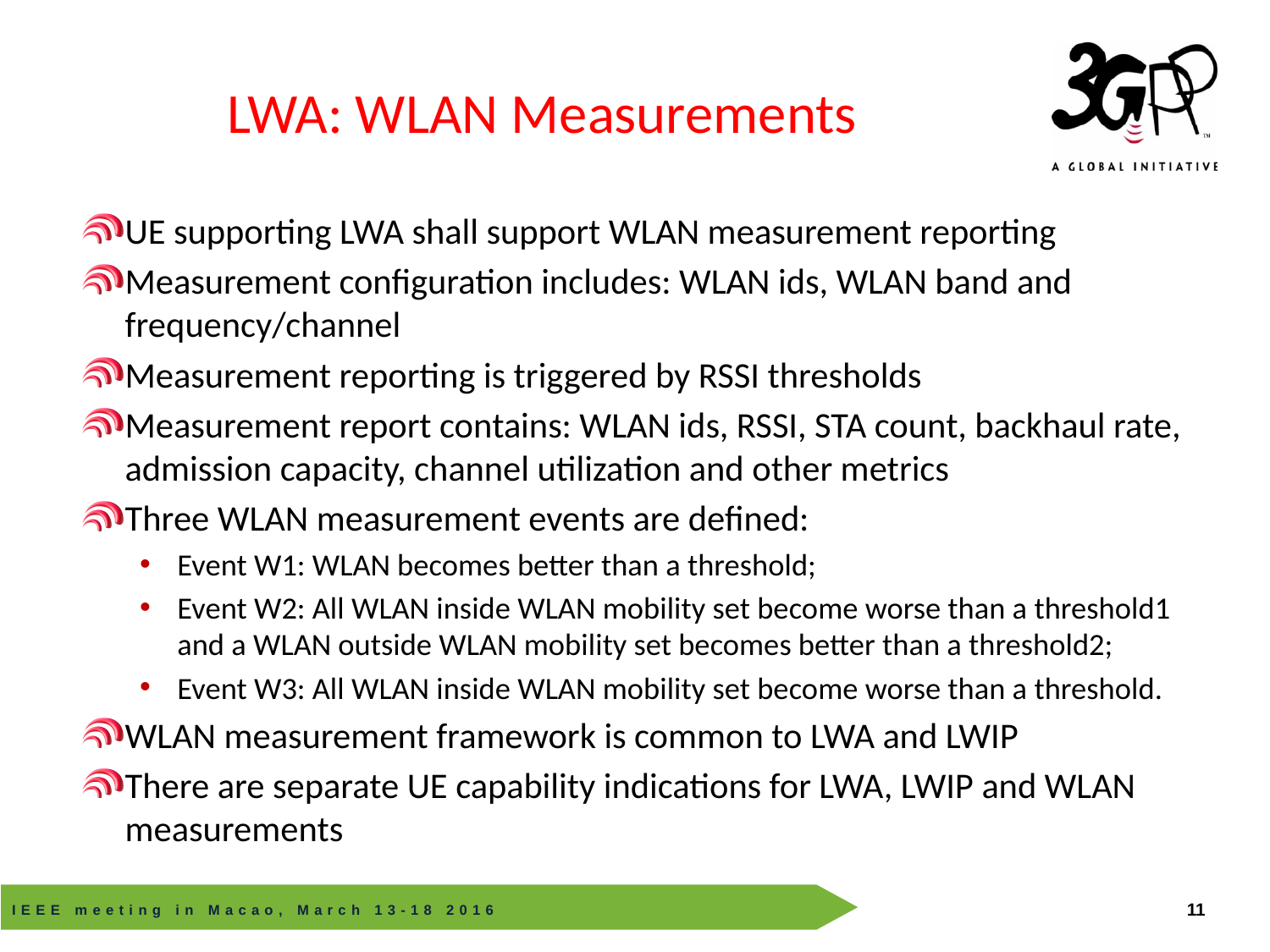

# LWA: WLAN Measurements
UE supporting LWA shall support WLAN measurement reporting
Measurement configuration includes: WLAN ids, WLAN band and frequency/channel
Measurement reporting is triggered by RSSI thresholds
Measurement report contains: WLAN ids, RSSI, STA count, backhaul rate, admission capacity, channel utilization and other metrics
Three WLAN measurement events are defined:
Event W1: WLAN becomes better than a threshold;
Event W2: All WLAN inside WLAN mobility set become worse than a threshold1 and a WLAN outside WLAN mobility set becomes better than a threshold2;
Event W3: All WLAN inside WLAN mobility set become worse than a threshold.
WLAN measurement framework is common to LWA and LWIP
There are separate UE capability indications for LWA, LWIP and WLAN measurements